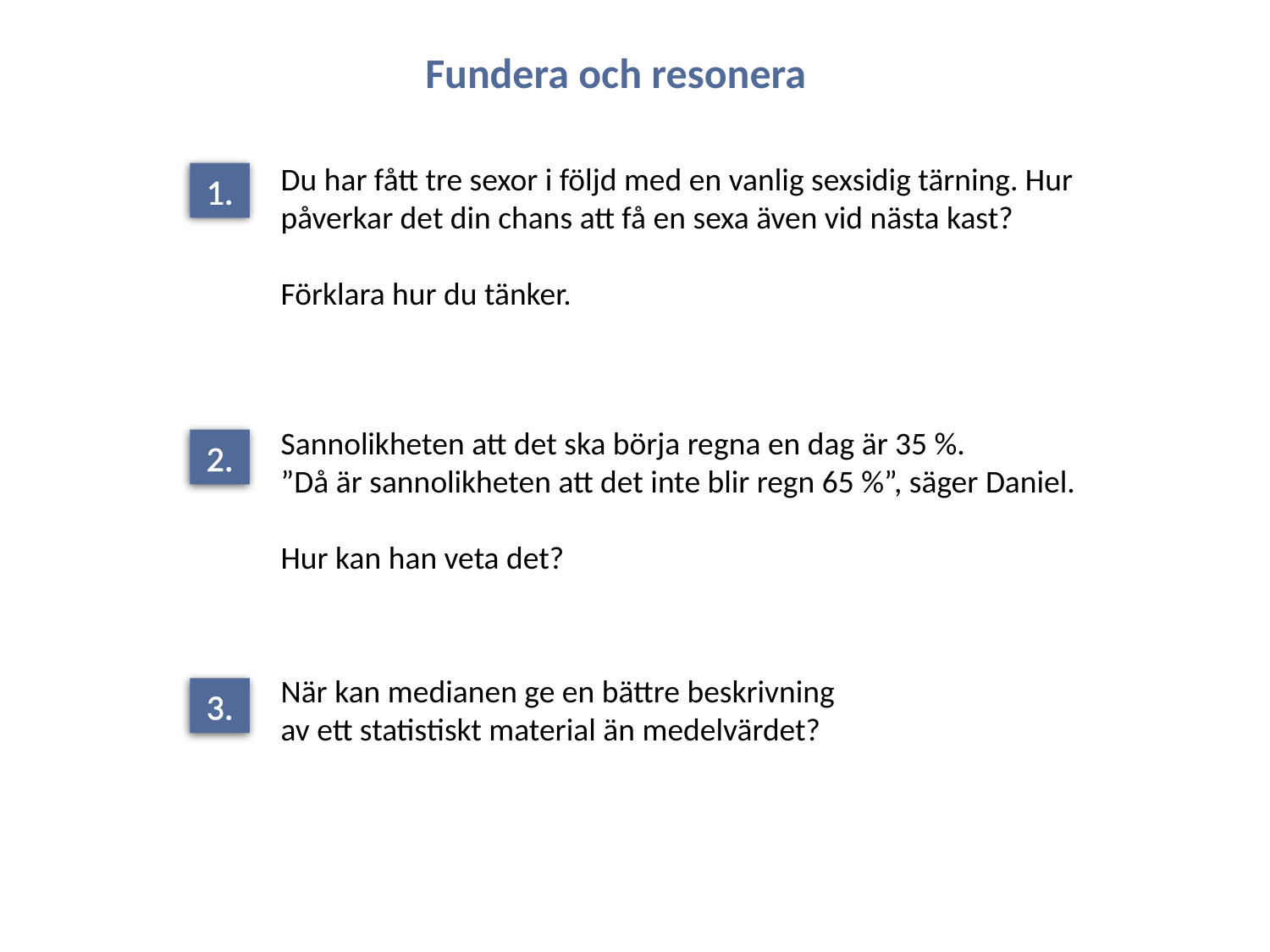

Fundera och resonera
Du har fått tre sexor i följd med en vanlig sexsidig tärning. Hur påverkar det din chans att få en sexa även vid nästa kast?

Förklara hur du tänker.
1.
Sannolikheten att det ska börja regna en dag är 35 %.
”Då är sannolikheten att det inte blir regn 65 %”, säger Daniel.

Hur kan han veta det?
2.
När kan medianen ge en bättre beskrivning av ett statistiskt material än medelvärdet?
3.